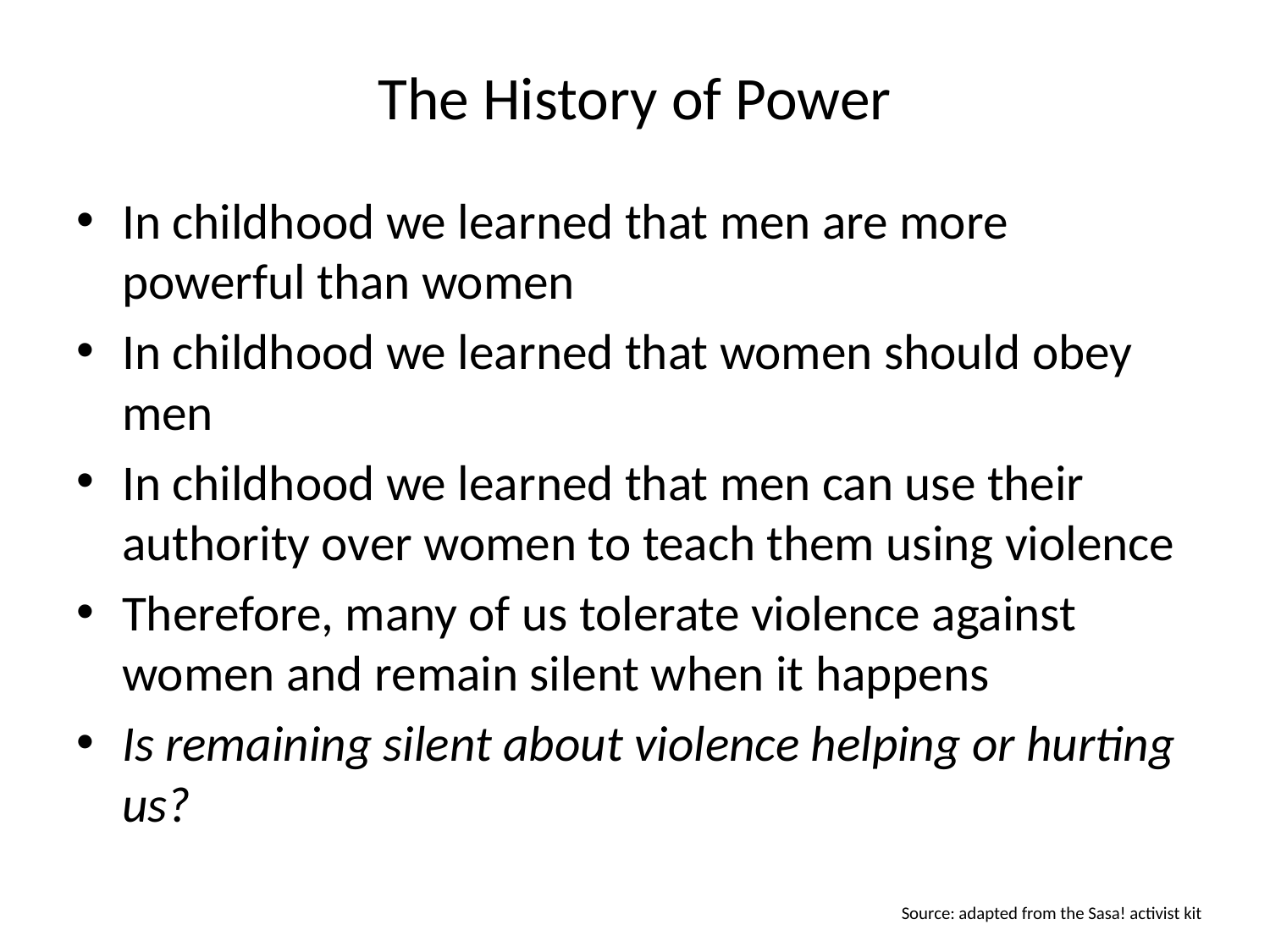

# The History of Power
In childhood we learned that men are more powerful than women
In childhood we learned that women should obey men
In childhood we learned that men can use their authority over women to teach them using violence
Therefore, many of us tolerate violence against women and remain silent when it happens
Is remaining silent about violence helping or hurting us?
Source: adapted from the Sasa! activist kit